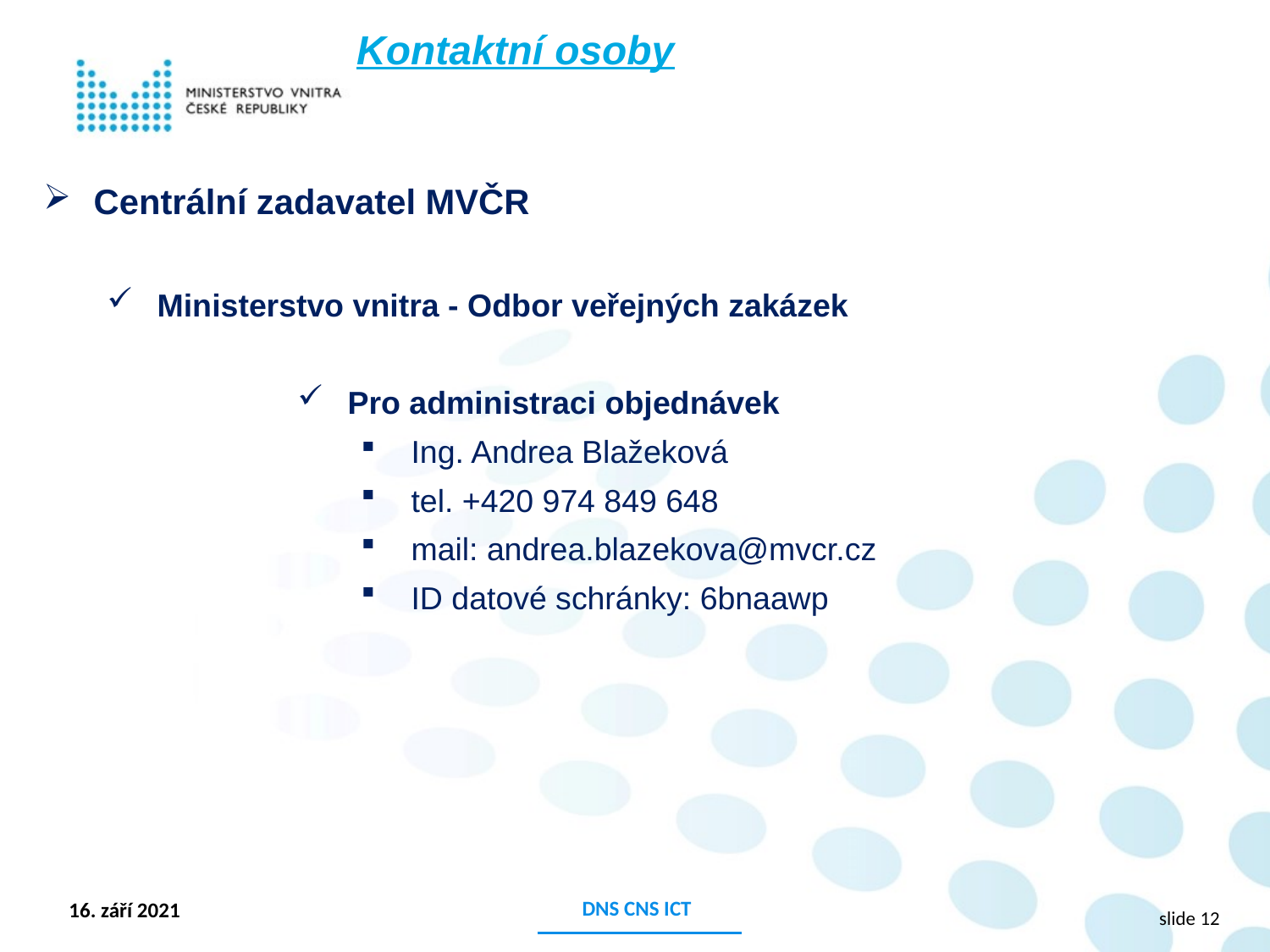

Kontaktní osoby
Centrální zadavatel MVČR

Ministerstvo vnitra - Odbor veřejných zakázek

Pro administraci objednávek
Ing. Andrea Blažeková
tel. +420 974 849 648
mail: andrea.blazekova@mvcr.cz
ID datové schránky: 6bnaawp